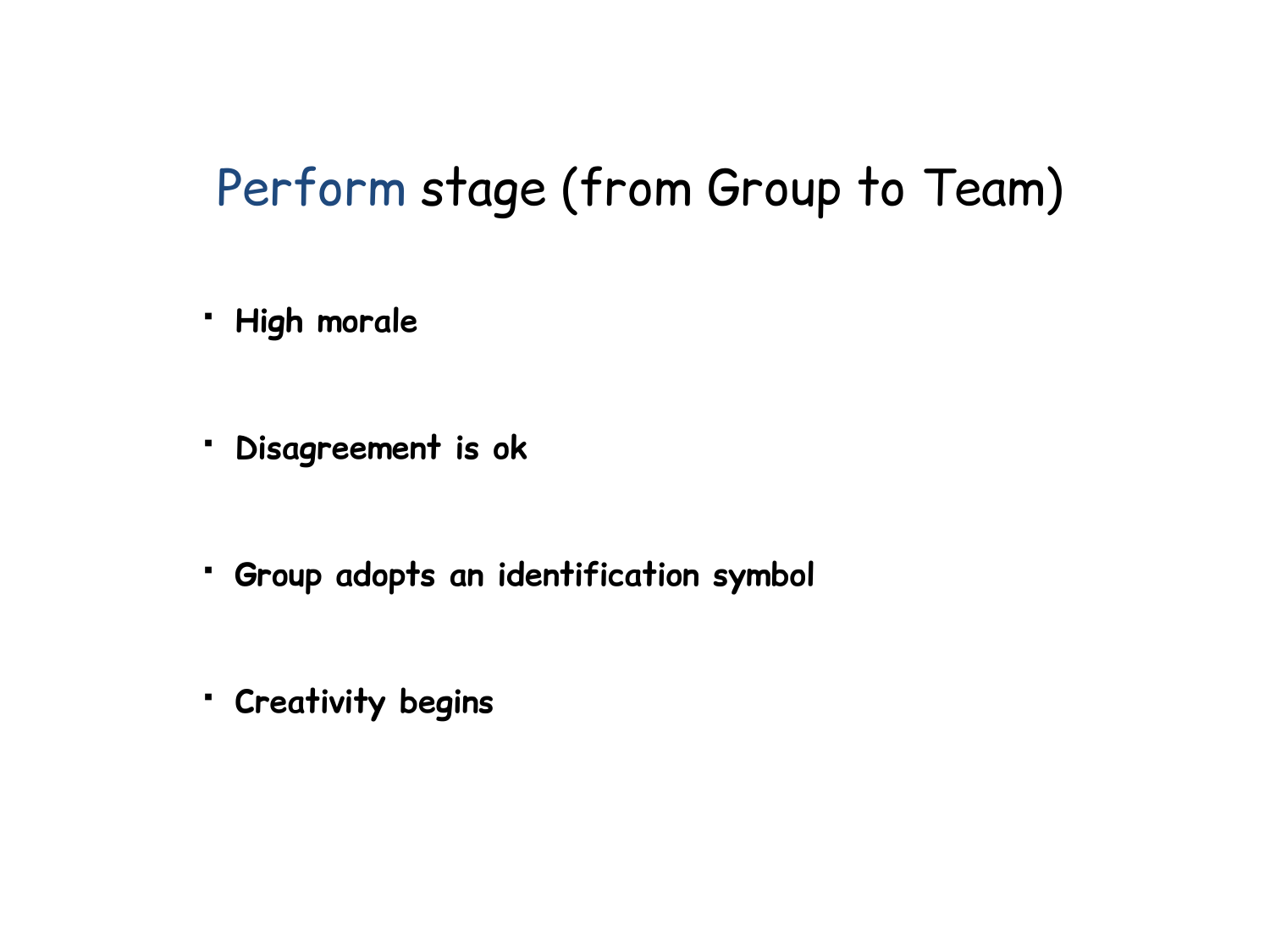

Perform stage (from Group to Team)
High morale

Disagreement is ok

Group adopts an identification symbol

Creativity begins